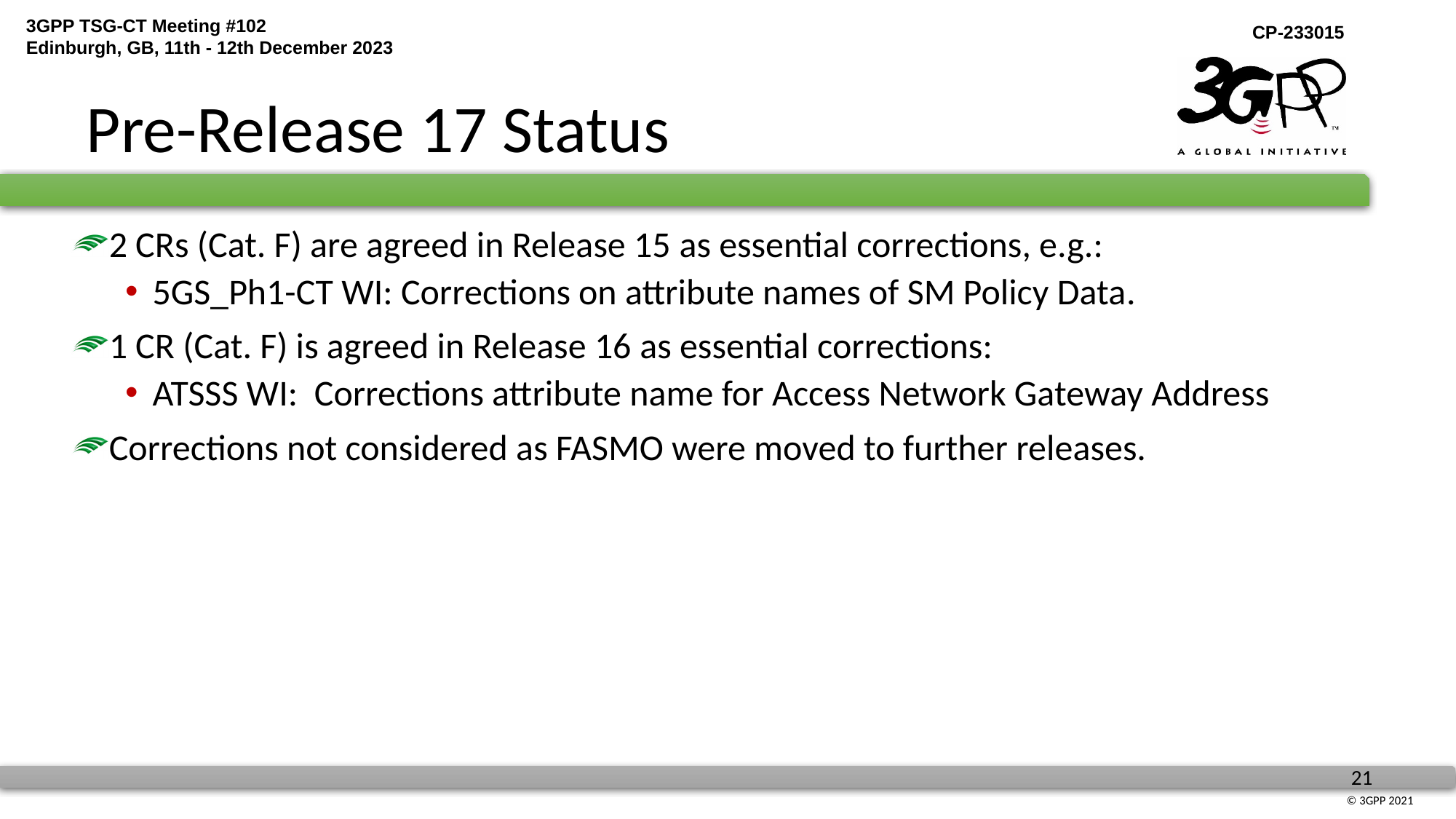

# Pre-Release 17 Status
2 CRs (Cat. F) are agreed in Release 15 as essential corrections, e.g.:
5GS_Ph1-CT WI: Corrections on attribute names of SM Policy Data.
1 CR (Cat. F) is agreed in Release 16 as essential corrections:
ATSSS WI:  Corrections attribute name for Access Network Gateway Address
Corrections not considered as FASMO were moved to further releases.